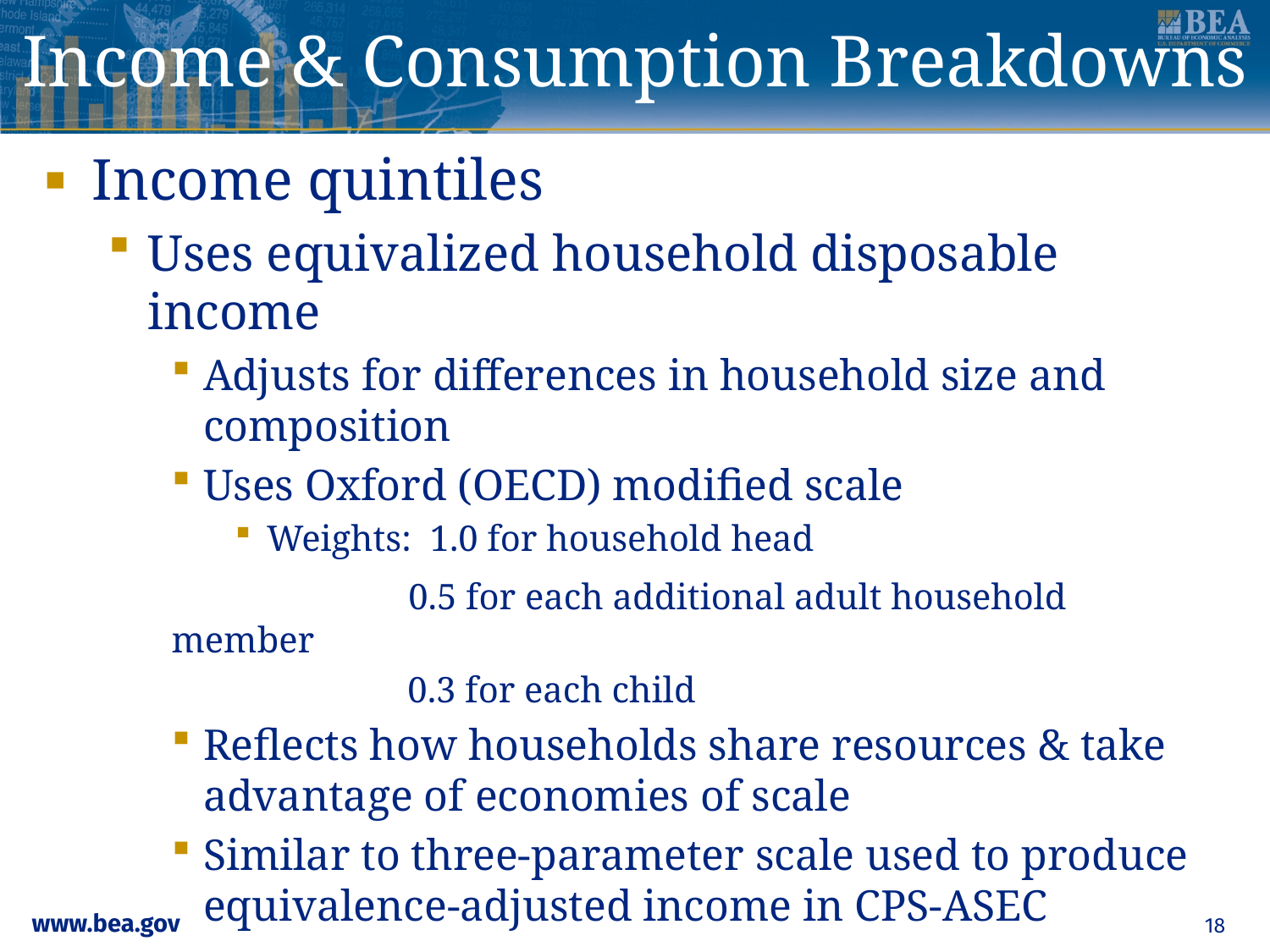

# Income & Consumption Breakdowns
Income quintiles
Uses equivalized household disposable income
Adjusts for differences in household size and composition
Uses Oxford (OECD) modified scale
Weights:  1.0 for household head
	          0.5 for each additional adult household member
	            0.3 for each child
Reflects how households share resources & take advantage of economies of scale
Similar to three-parameter scale used to produce equivalence-adjusted income in CPS-ASEC

18